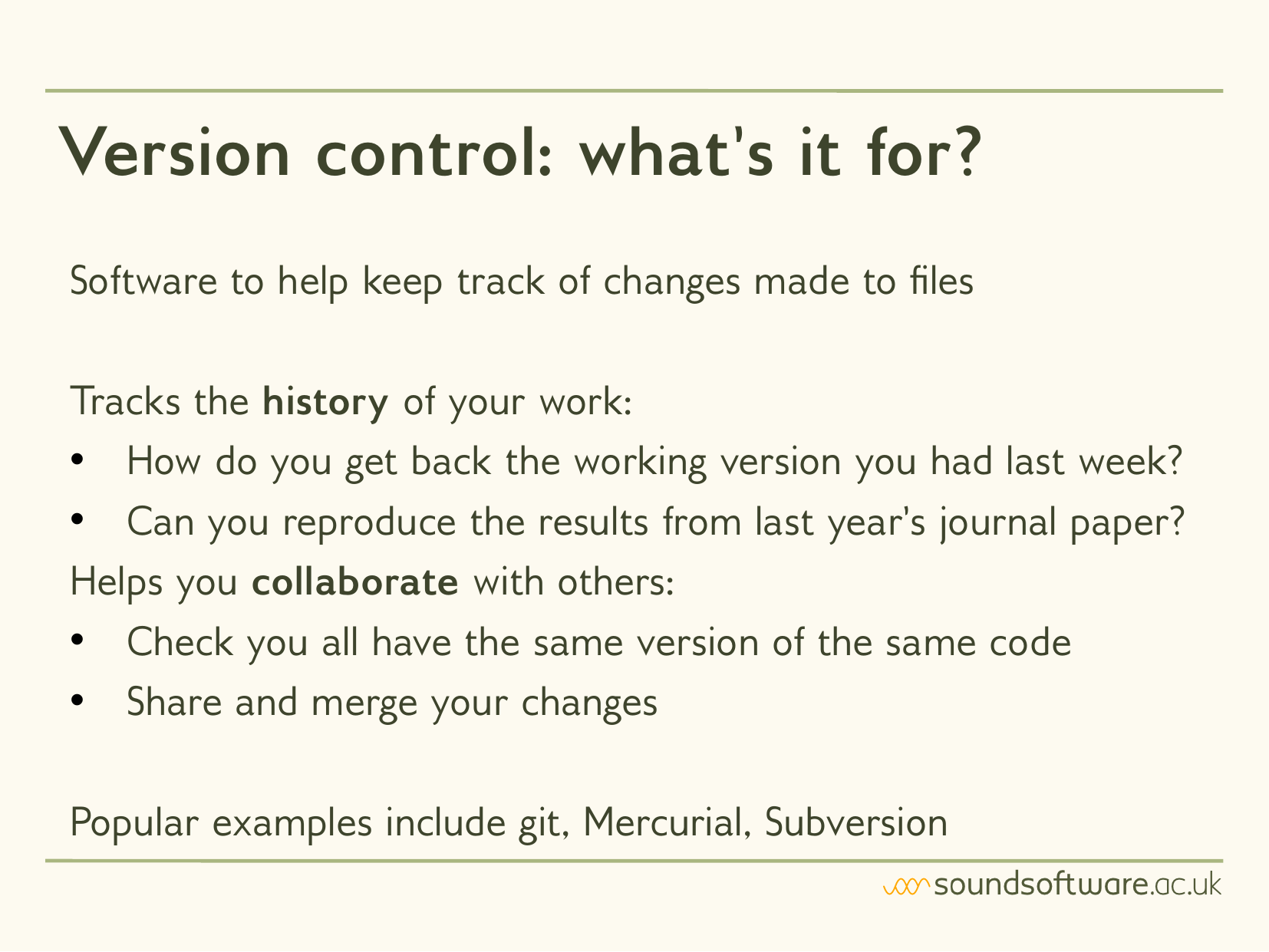

# Version control: what's it for?
Software to help keep track of changes made to files

Tracks the history of your work:
How do you get back the working version you had last week?
Can you reproduce the results from last year's journal paper?
Helps you collaborate with others:
Check you all have the same version of the same code
Share and merge your changes

Popular examples include git, Mercurial, Subversion